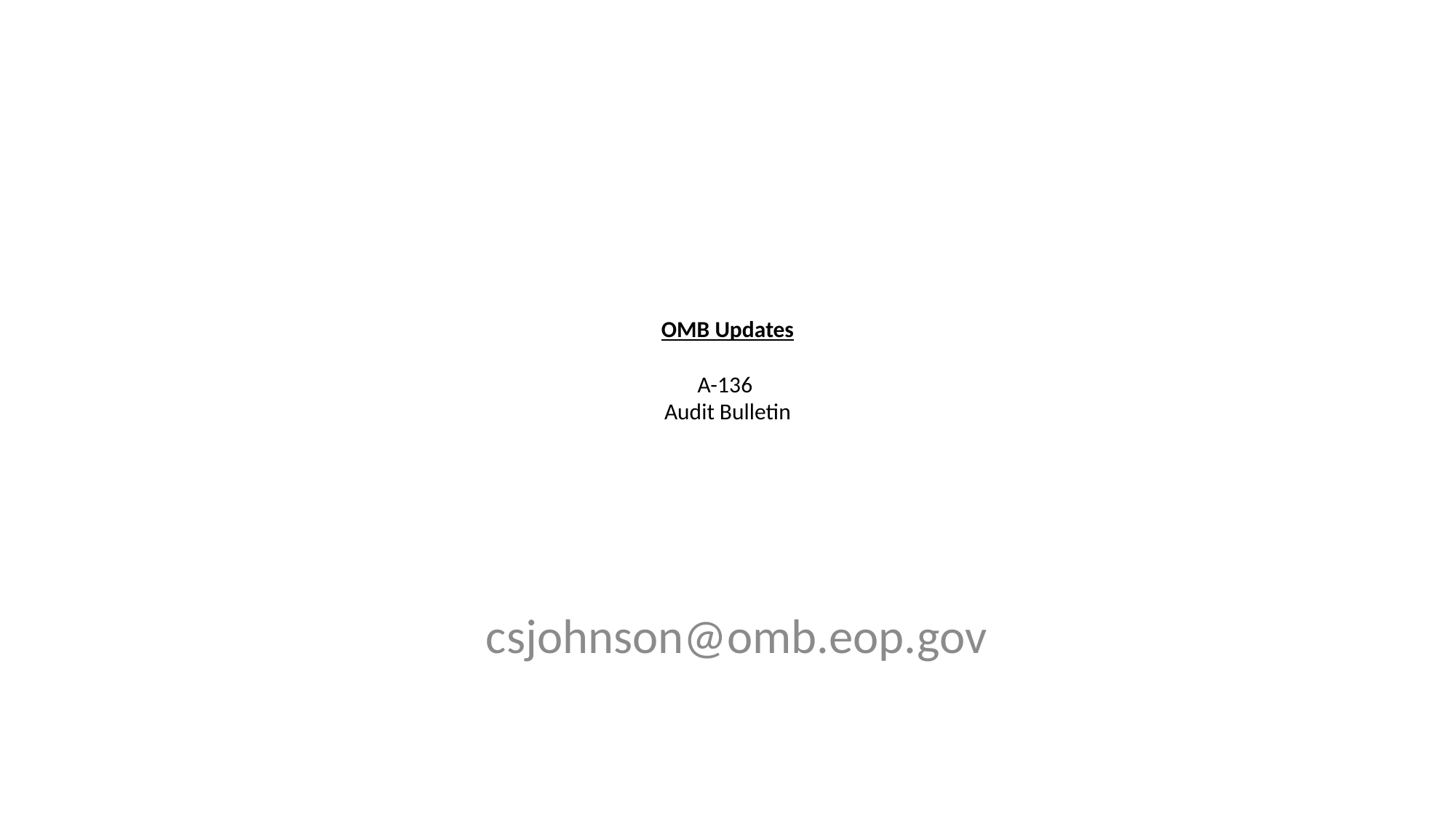

# OMB Updates A-136 Audit Bulletin
csjohnson@omb.eop.gov